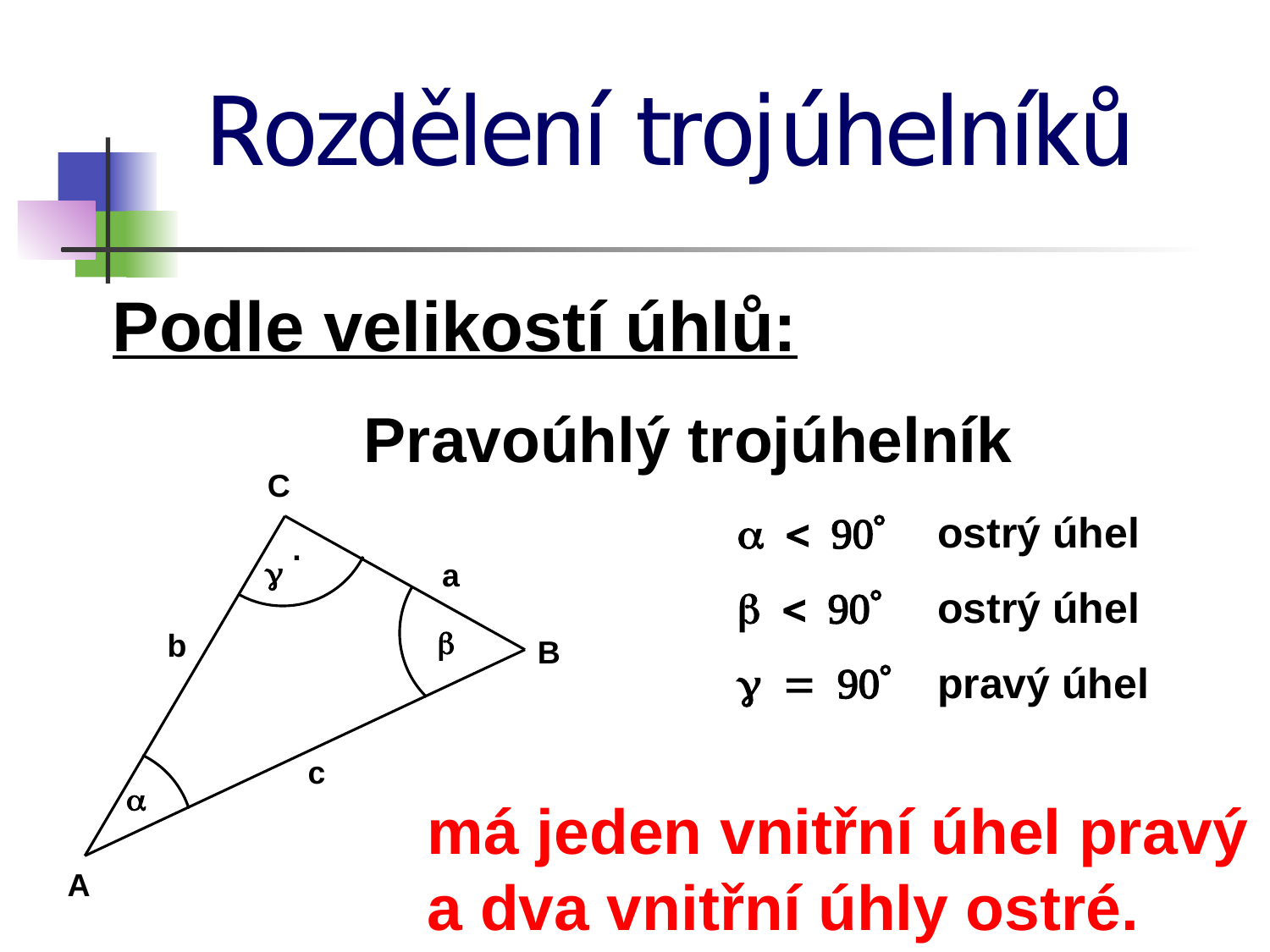

Rozdělení trojúhelníků
Podle velikostí úhlů:
Pravoúhlý trojúhelník

C
α < 90°
ostrý úhel
.

γ
a
β < 90°
ostrý úhel
β
b
B
γ = 90°
pravý úhel

c
α
má jeden vnitřní úhel pravý a dva vnitřní úhly ostré.
A